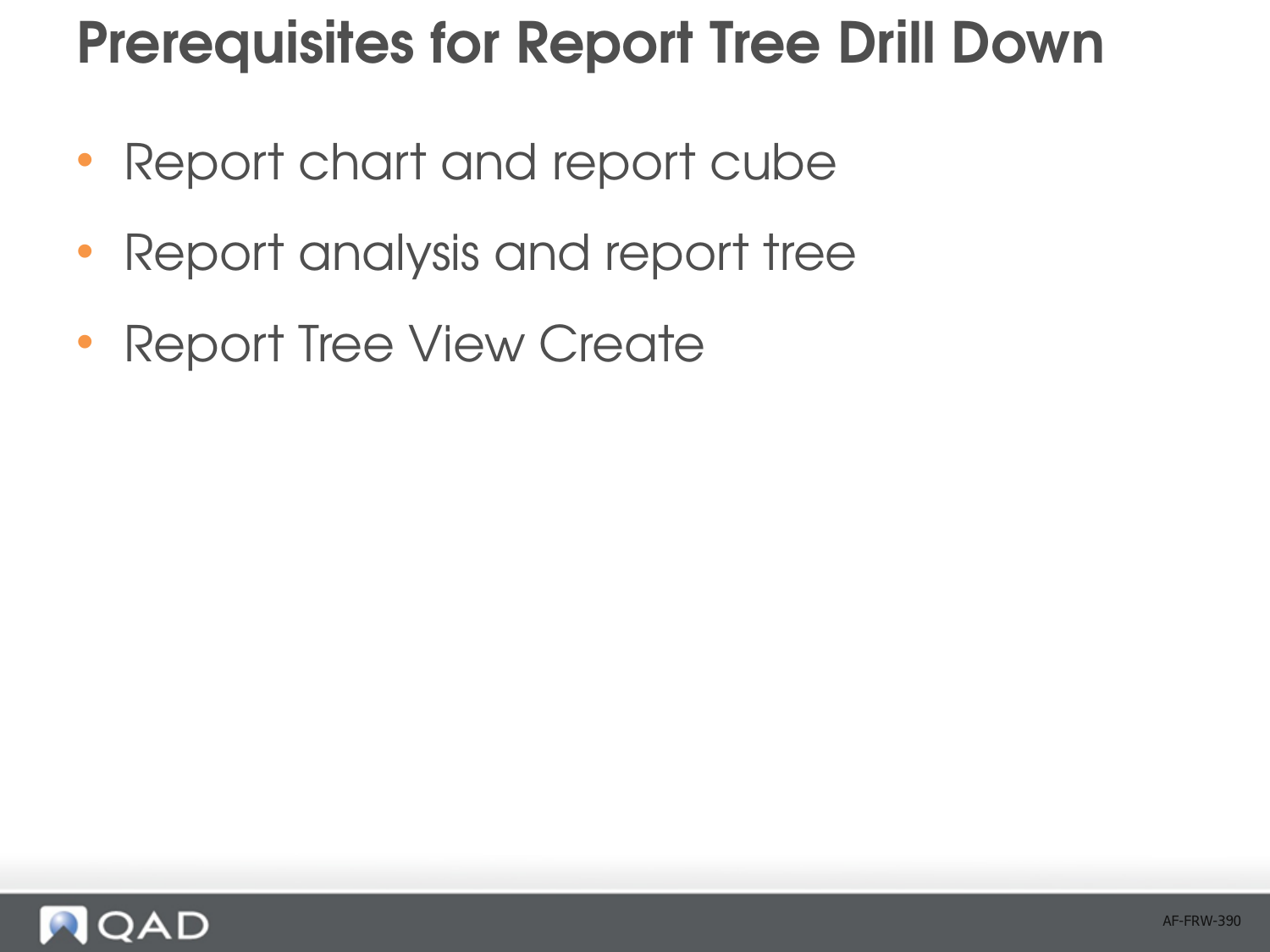

# Prerequisites for Report Tree Drill Down
Report chart and report cube
Report analysis and report tree
Report Tree View Create
AF-FRW-390